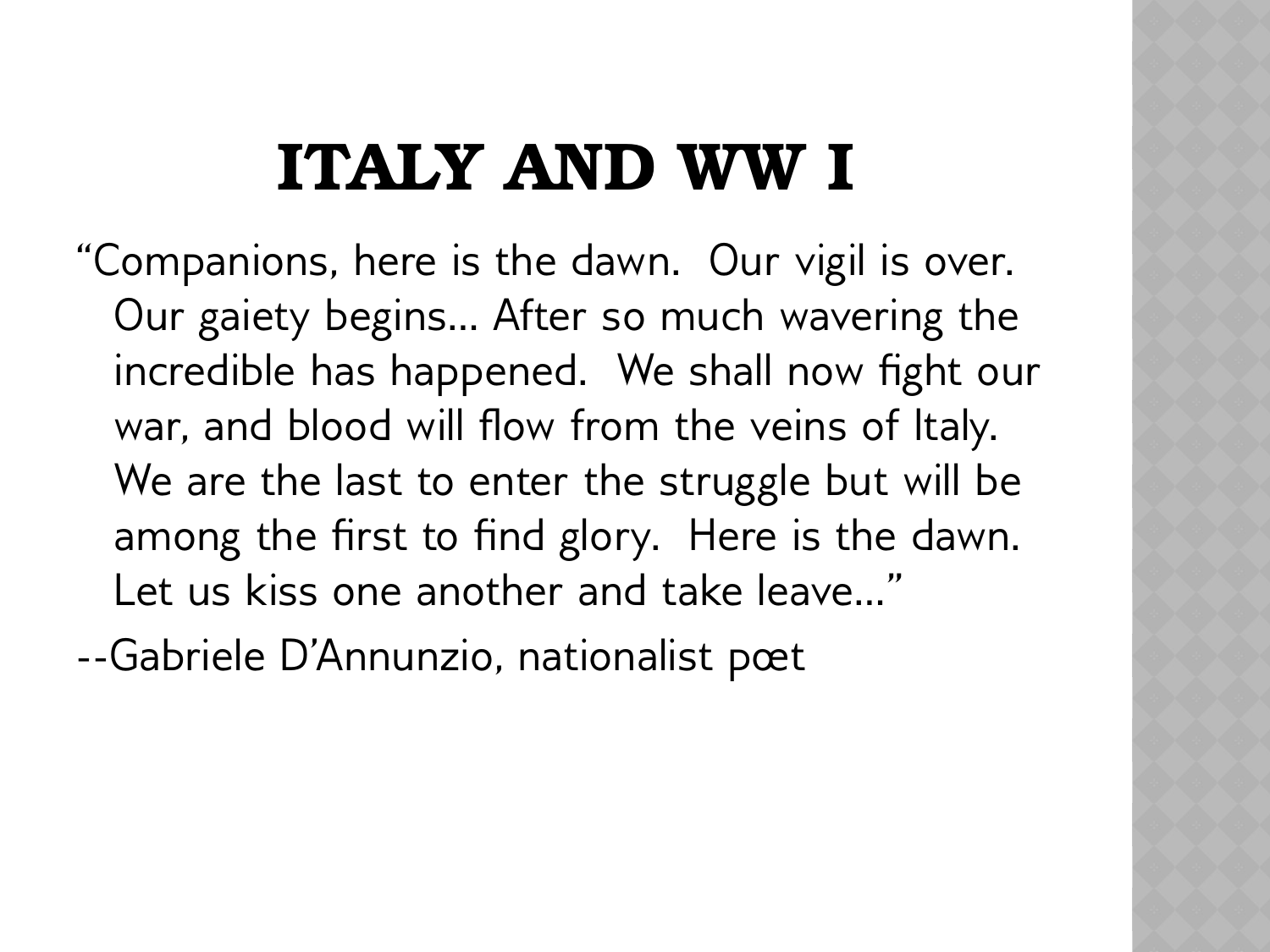

# Italy and ww i
“Companions, here is the dawn.  Our vigil is over.  Our gaiety begins… After so much wavering the incredible has happened.  We shall now fight our war, and blood will flow from the veins of Italy.  We are the last to enter the struggle but will be among the first to find glory.  Here is the dawn.  Let us kiss one another and take leave…”
--Gabriele D’Annunzio, nationalist poet